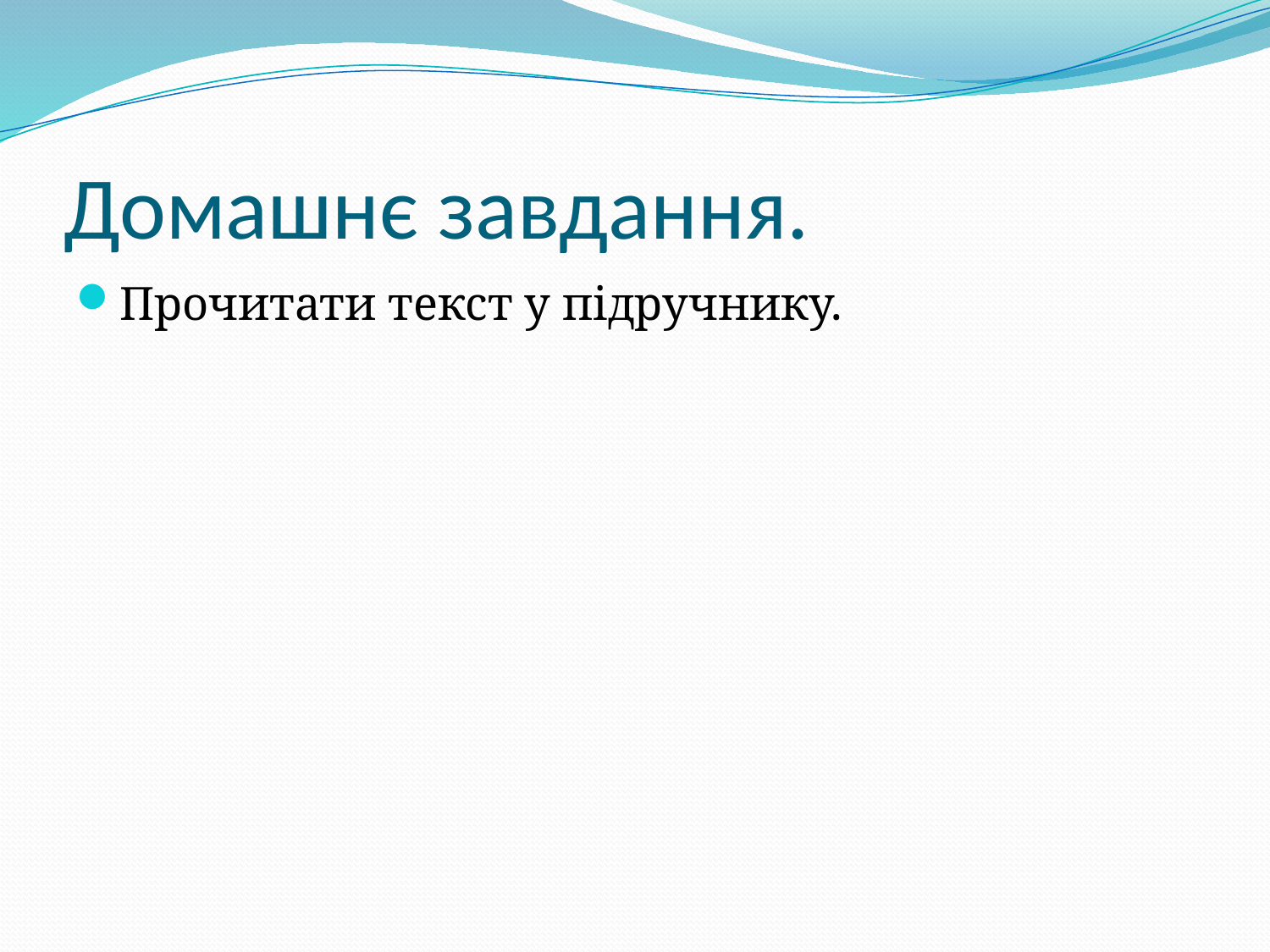

# Домашнє завдання.
Прочитати текст у підручнику.